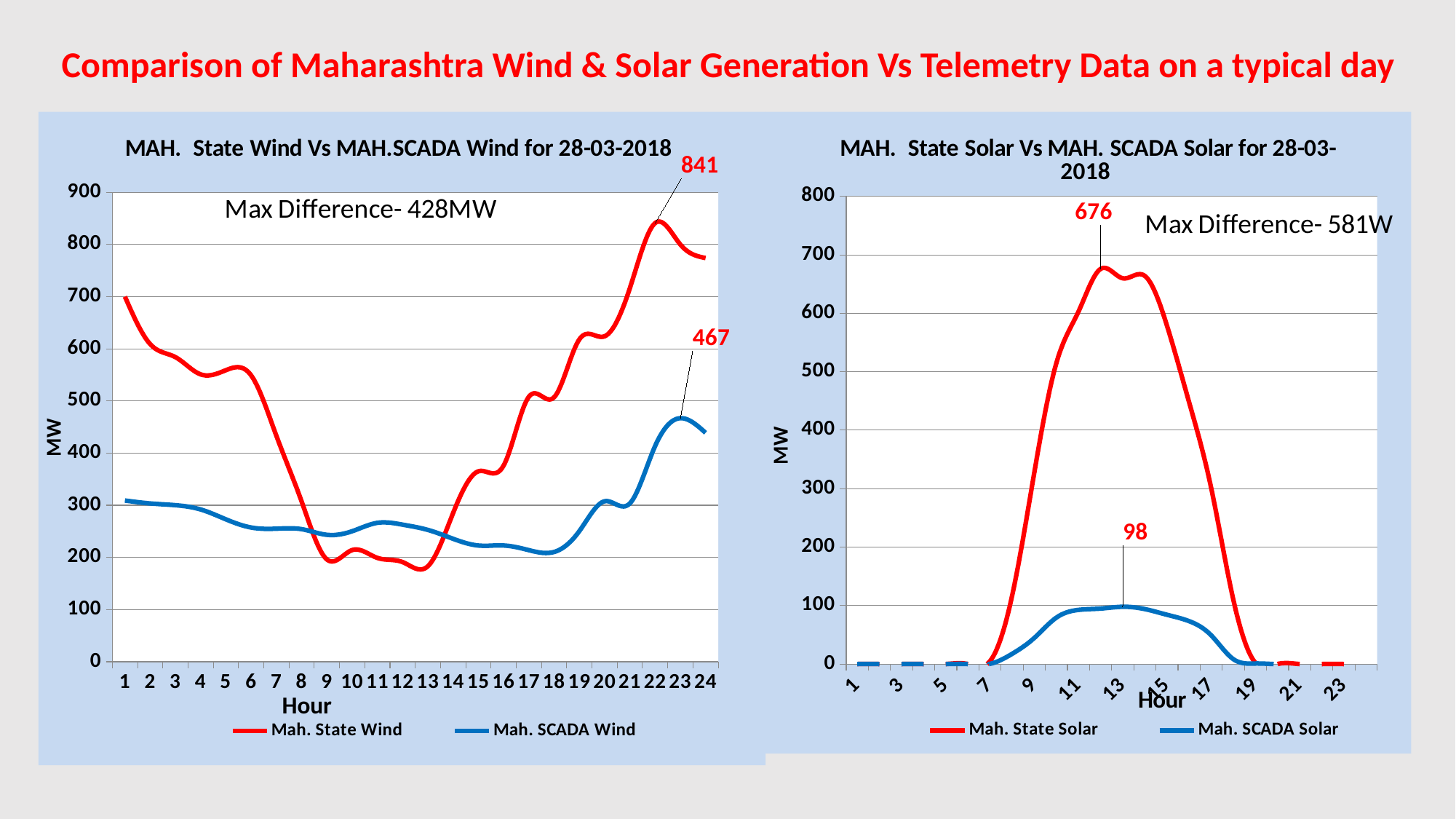

Comparison of Maharashtra Wind & Solar Generation Vs Telemetry Data on a typical day

### Chart: MAH.  State Wind Vs MAH.SCADA Wind for 28-03-2018

| Category | Mah. State Wind | Mah. SCADA Wind |
|---|---|---|

### Chart: MAH.  State Solar Vs MAH. SCADA Solar for 28-03-2018

| Category | Mah. State Solar | Mah. SCADA Solar |
|---|---|---|
Hour